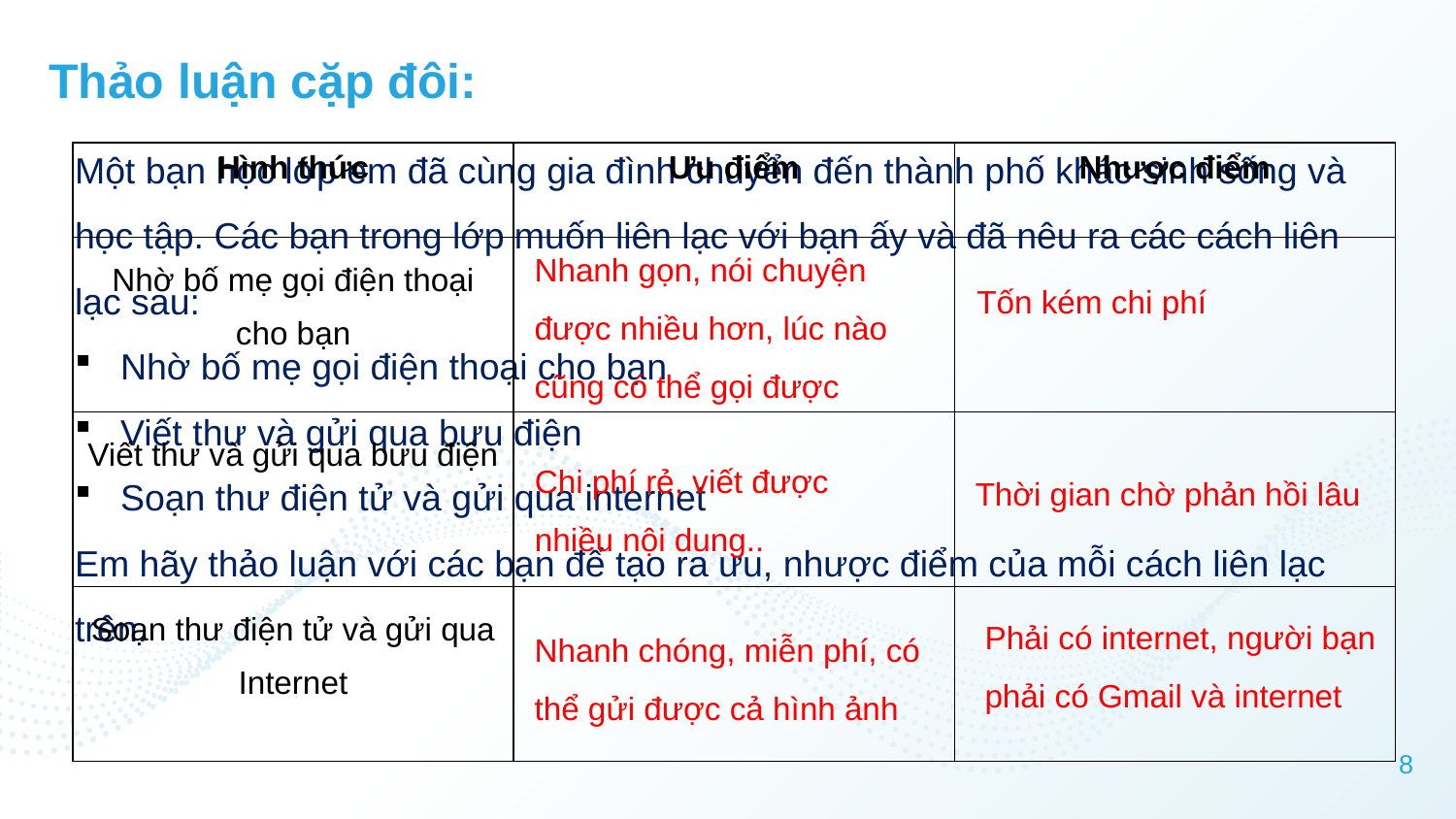

# Thảo luận cặp đôi:
Một bạn học lớp em đã cùng gia đình chuyển đến thành phố khác sinh sống và
học tập. Các bạn trong lớp muốn liên lạc với bạn ấy và đã nêu ra các cách liên
lạc sau:
Nhờ bố mẹ gọi điện thoại cho bạn
Viết thư và gửi qua bưu điện
Soạn thư điện tử và gửi qua internet
Em hãy thảo luận với các bạn để tạo ra ưu, nhược điểm của mỗi cách liên lạc trên.

| Hình thức | Ưu điểm | Nhược điểm |
| --- | --- | --- |
| Nhờ bố mẹ gọi điện thoại cho bạn |  |  |
| Viết thư và gửi qua bưu điện |  |  |
| Soạn thư điện tử và gửi qua Internet |  |  |
Nhanh gọn, nói chuyện được nhiều hơn, lúc nào cũng có thể gọi được

Tốn kém chi phí

Chi phí rẻ, viết được
nhiều nội dung..
Thời gian chờ phản hồi lâu

Phải có internet, người bạn phải có Gmail và internet
Nhanh chóng, miễn phí, có thể gửi được cả hình ảnh
8